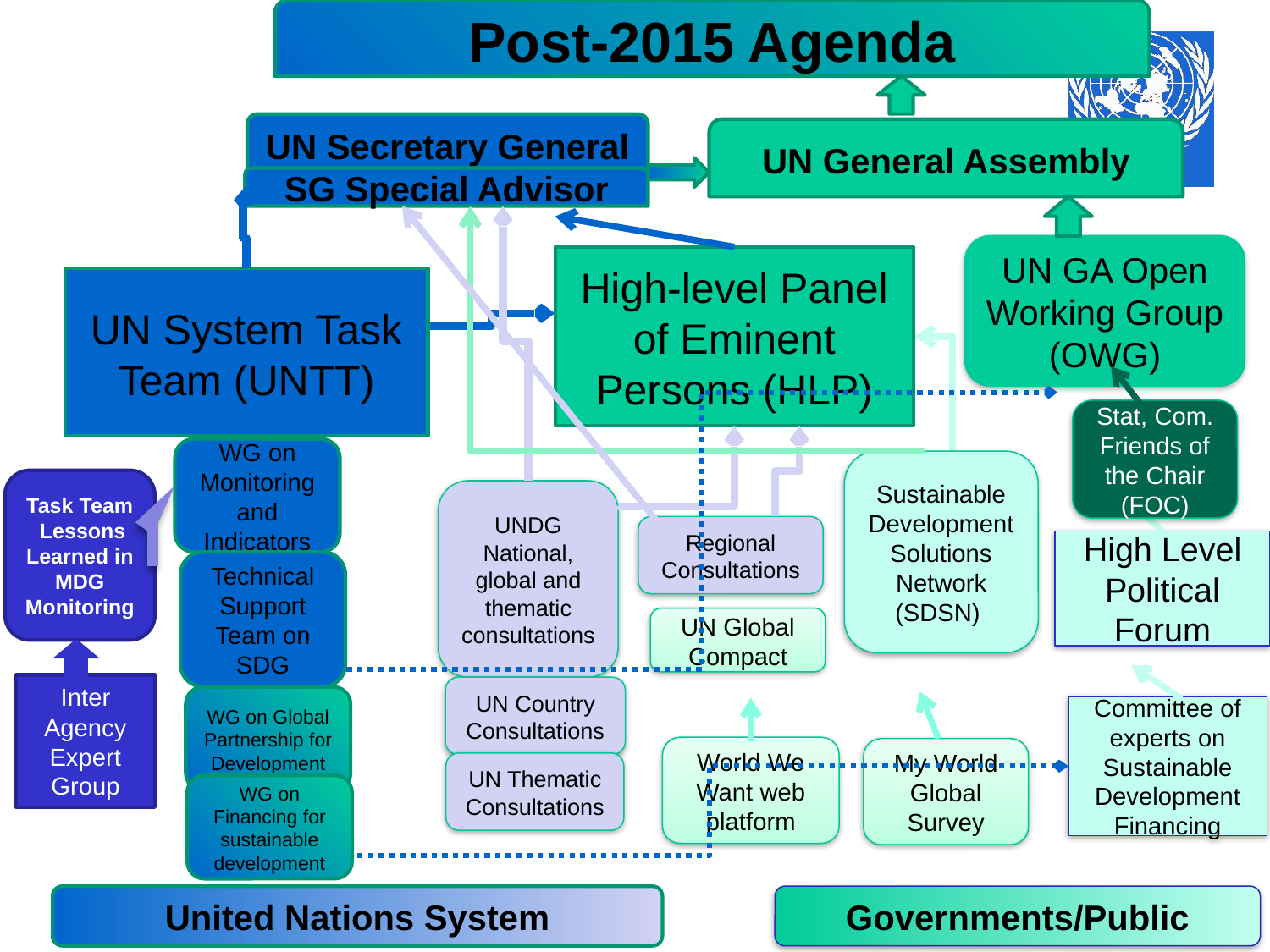

Post-2015 Agenda

UN Secretary General
SG Special Advisor
UN General Assembly

UN GA Open Working Group (OWG)

High‐level Panel of Eminent Persons (HLP)

UN System Task Team (UNTT)

Stat, Com. Friends of the Chair (FOC)
WG on Monitoring and Indicators

Sustainable Development Solutions Network (SDSN)

Task Team  Lessons Learned in MDG Monitoring
UNDG National, global and thematic consultations
Regional Consultations
High Level Political Forum

Technical Support Team on SDG
UN Global Compact

Inter Agency Expert Group

UN Country Consultations
WG on Global Partnership for Development
Committee of experts on Sustainable Development Financing

World We Want web platform
My World Global Survey

UN Thematic Consultations
WG on Financing for sustainable development
May 5, 2015
May 5, 2015
May 5, 2015
May 5, 2015
May 5, 2015
United Nations System
Governments/Public